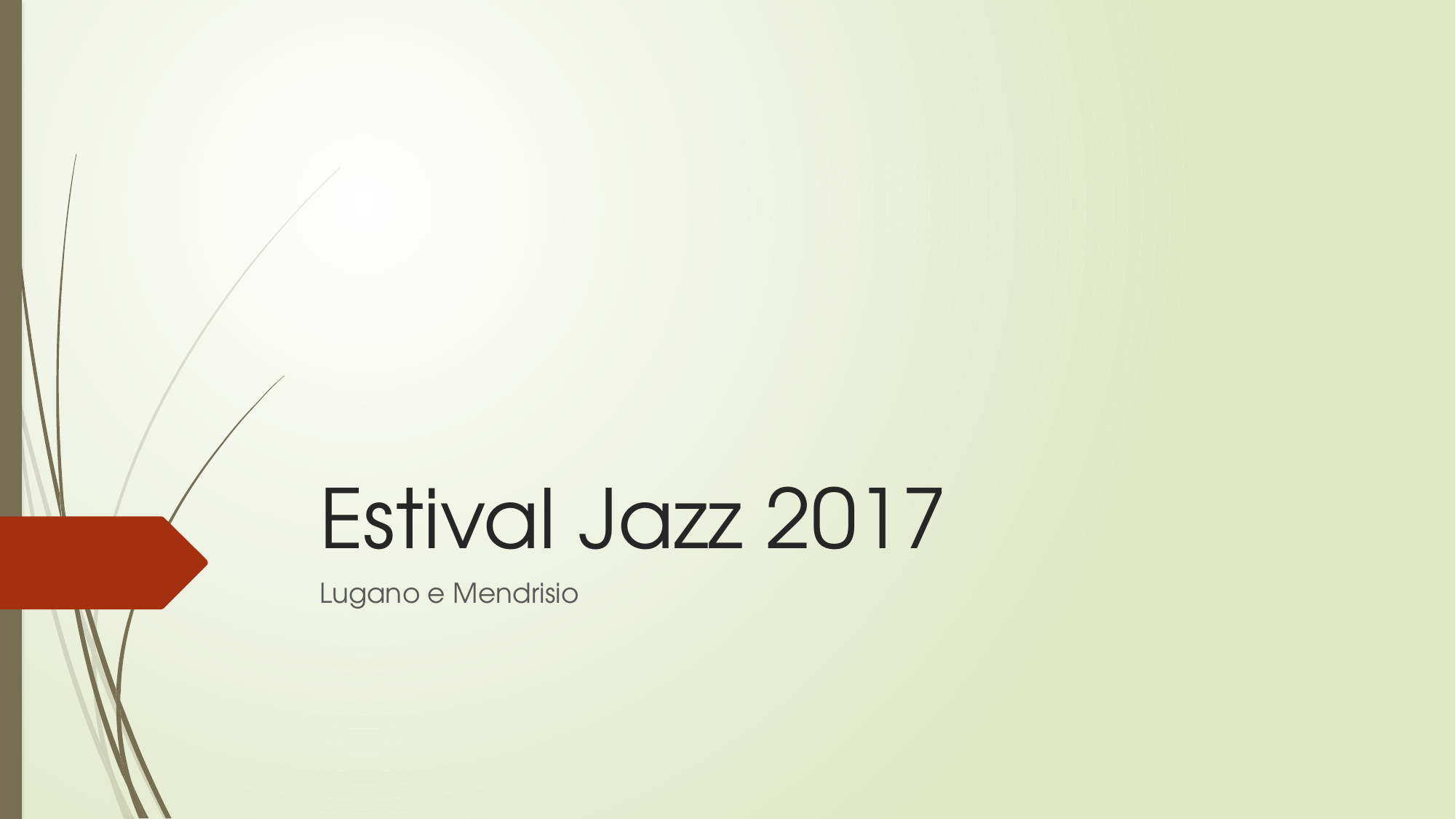

# Estival Jazz 2017
Lugano e Mendrisio